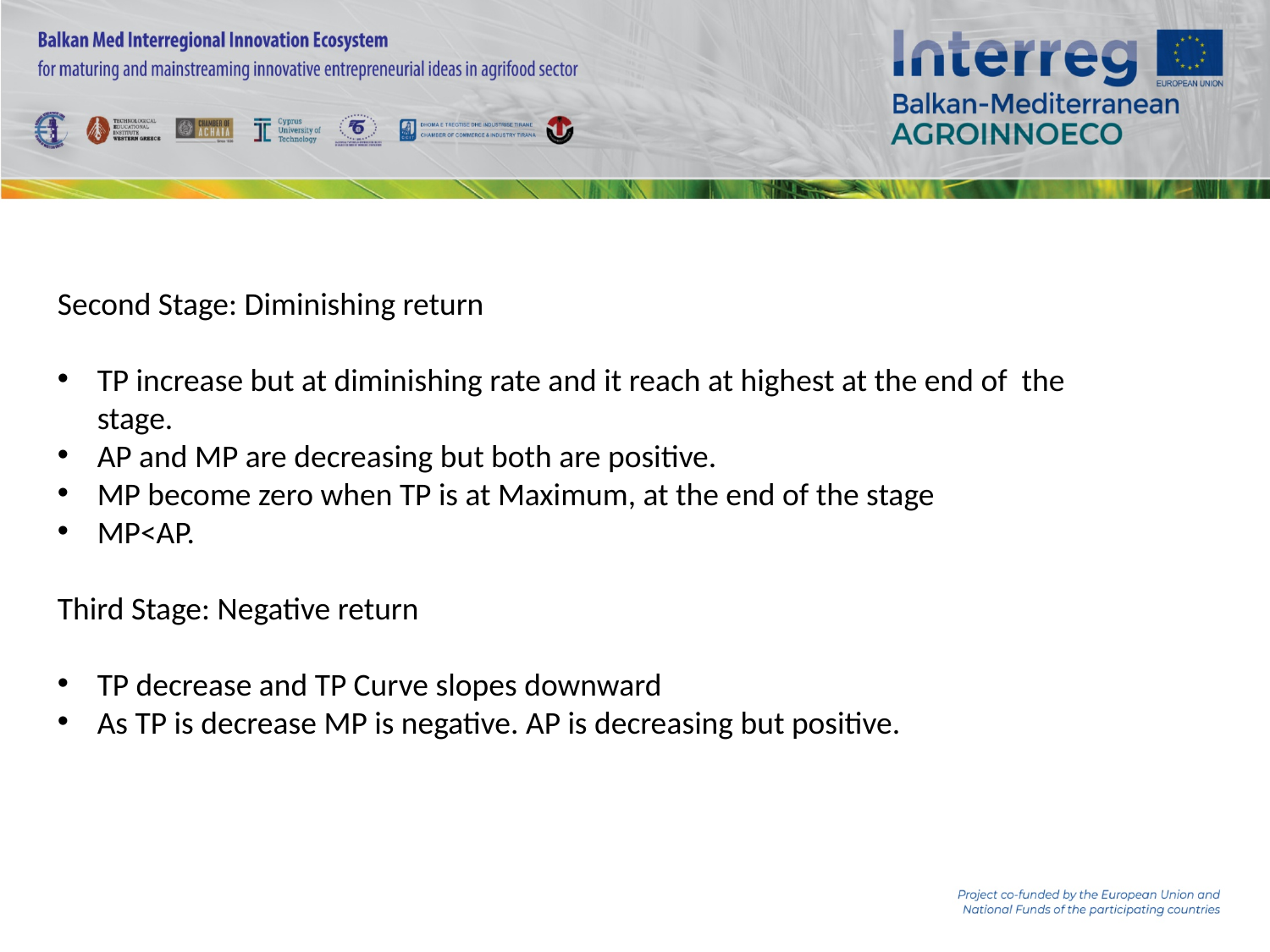

Second Stage: Diminishing return

TP increase but at diminishing rate and it reach at highest at the end of  the stage.
AP and MP are decreasing but both are positive.
MP become zero when TP is at Maximum, at the end of the stage
MP<AP.

Third Stage: Negative return

TP decrease and TP Curve slopes downward
As TP is decrease MP is negative. AP is decreasing but positive.